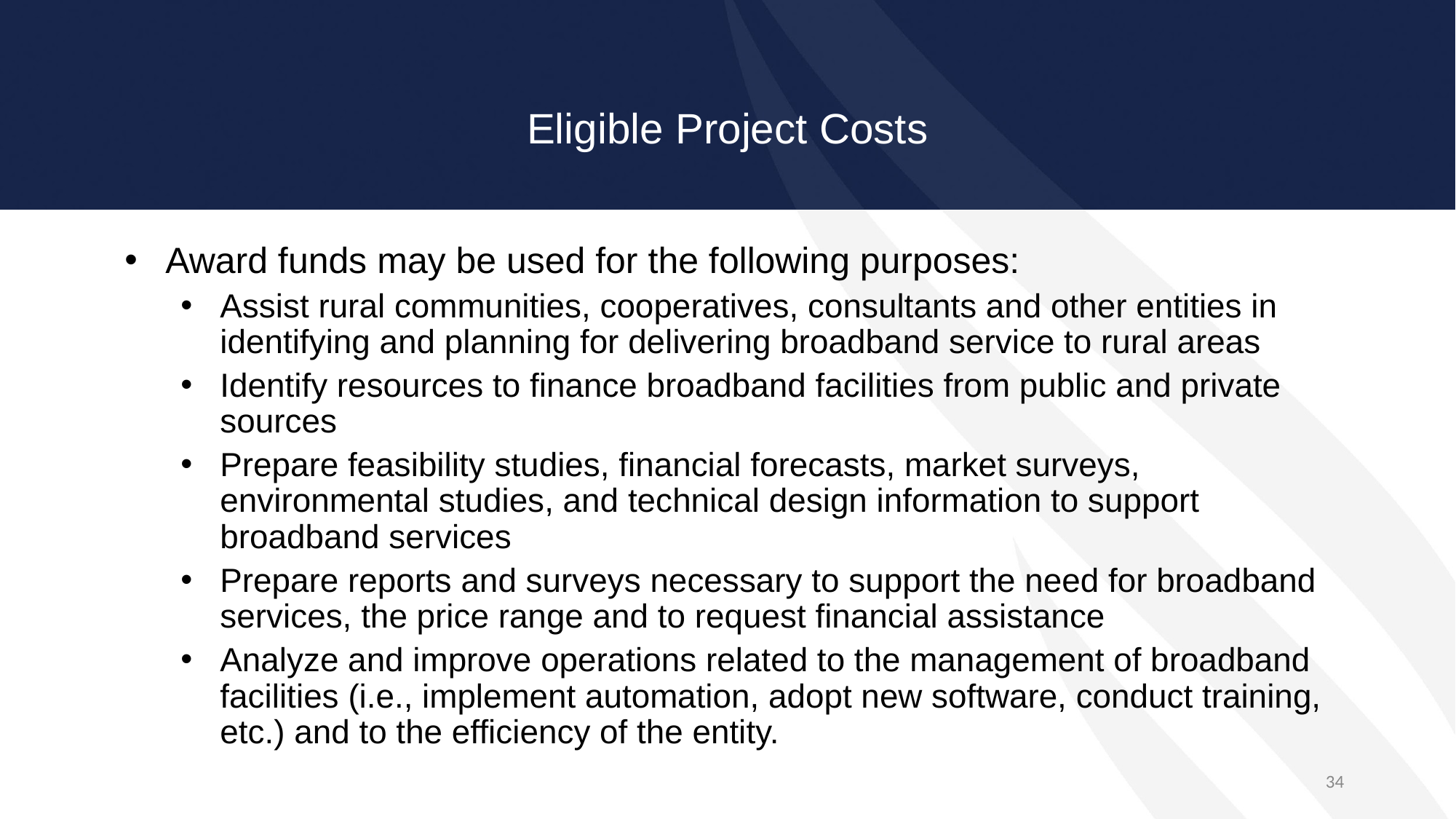

# Eligible Project Costs
Award funds may be used for the following purposes:
Assist rural communities, cooperatives, consultants and other entities in identifying and planning for delivering broadband service to rural areas
Identify resources to finance broadband facilities from public and private sources
Prepare feasibility studies, financial forecasts, market surveys, environmental studies, and technical design information to support broadband services
Prepare reports and surveys necessary to support the need for broadband services, the price range and to request financial assistance
Analyze and improve operations related to the management of broadband facilities (i.e., implement automation, adopt new software, conduct training, etc.) and to the efficiency of the entity.

34